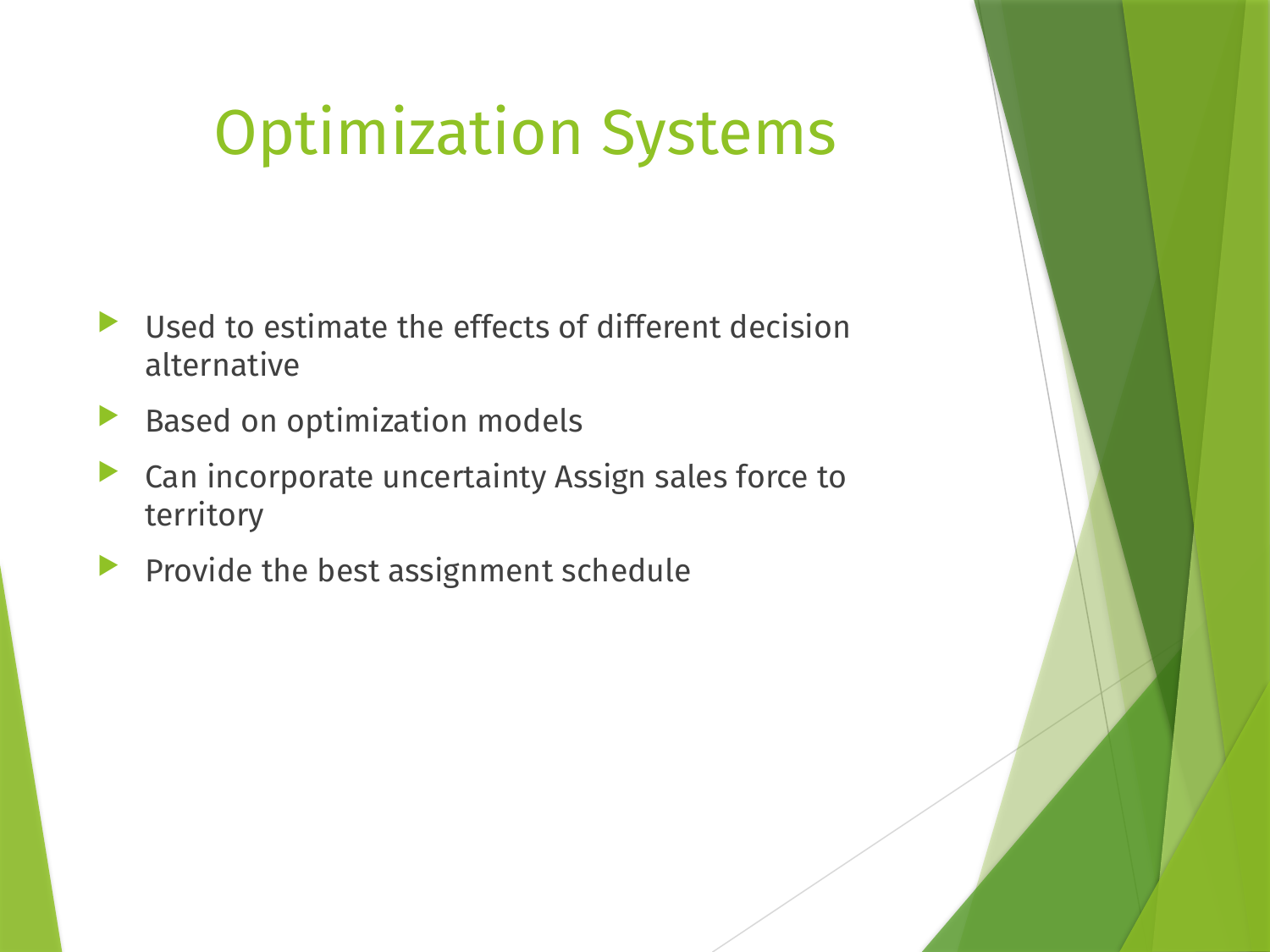

# Optimization Systems
Used to estimate the effects of different decision alternative
Based on optimization models
Can incorporate uncertainty Assign sales force to territory
Provide the best assignment schedule